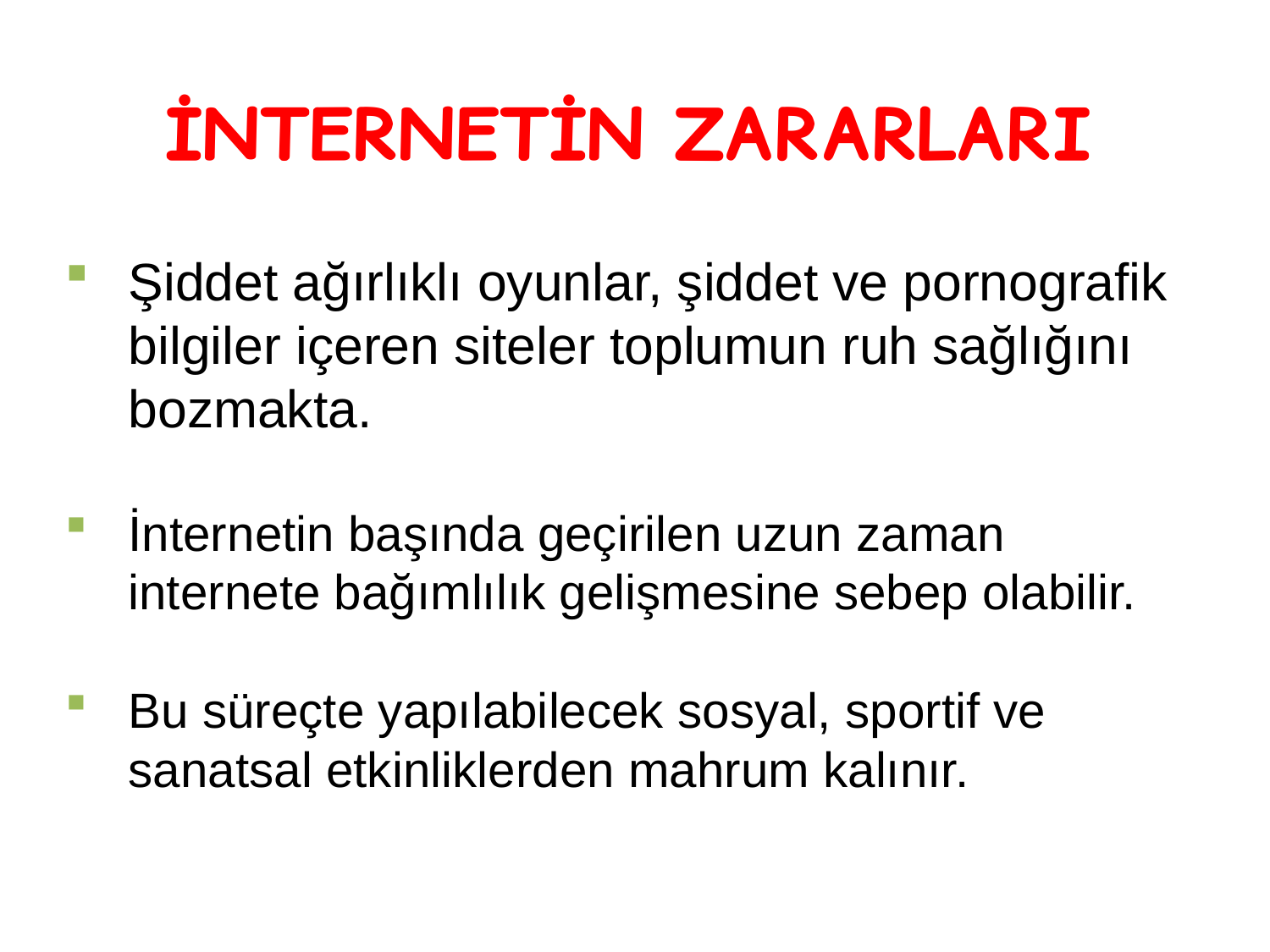

# İNTERNETİN ZARARLARI
Şiddet ağırlıklı oyunlar, şiddet ve pornografik bilgiler içeren siteler toplumun ruh sağlığını bozmakta.

İnternetin başında geçirilen uzun zaman internete bağımlılık gelişmesine sebep olabilir.

Bu süreçte yapılabilecek sosyal, sportif ve sanatsal etkinliklerden mahrum kalınır.